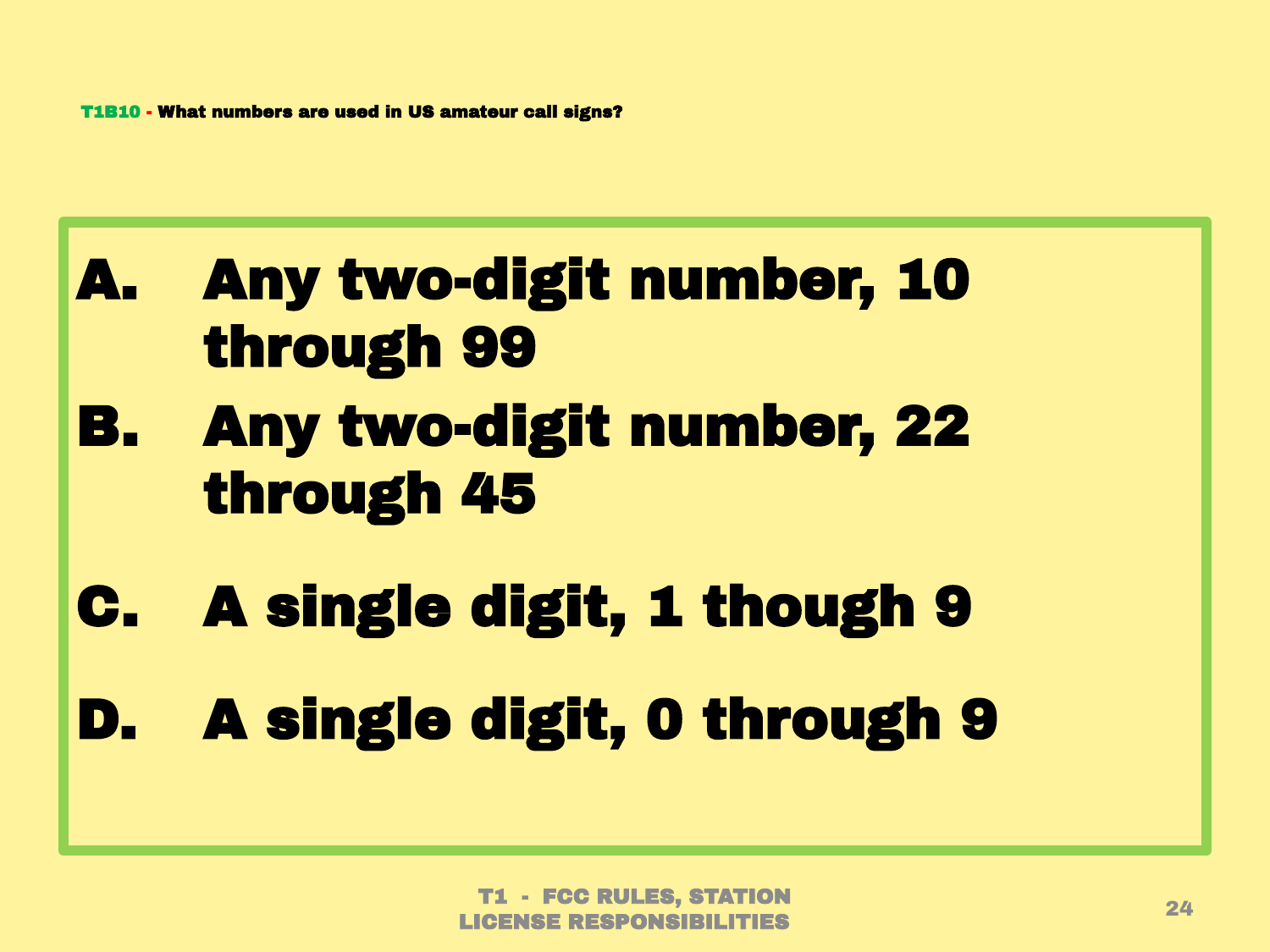

# T1B10 - What numbers are used in US amateur call signs?

Any two-digit number, 10 through 99
Any two-digit number, 22 through 45
A single digit, 1 though 9
A single digit, 0 through 9

T1  -  FCC RULES, STATION LICENSE RESPONSIBILITIES
24